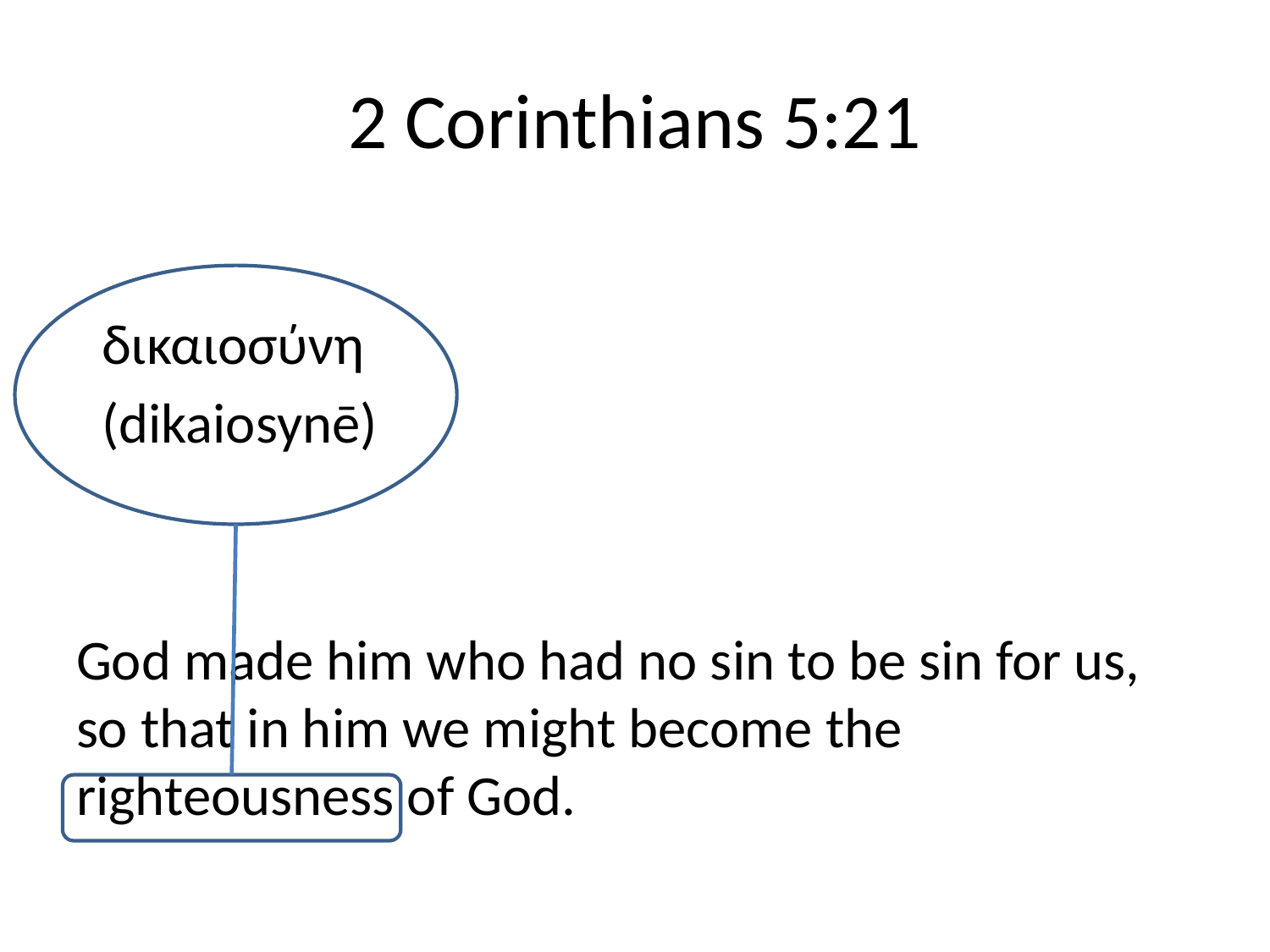

# 2 Corinthians 5:21

  δικαιοσύνη
  (dikaiosynē)

God made him who had no sin to be sin for us, so that in him we might become the righteousness of God.